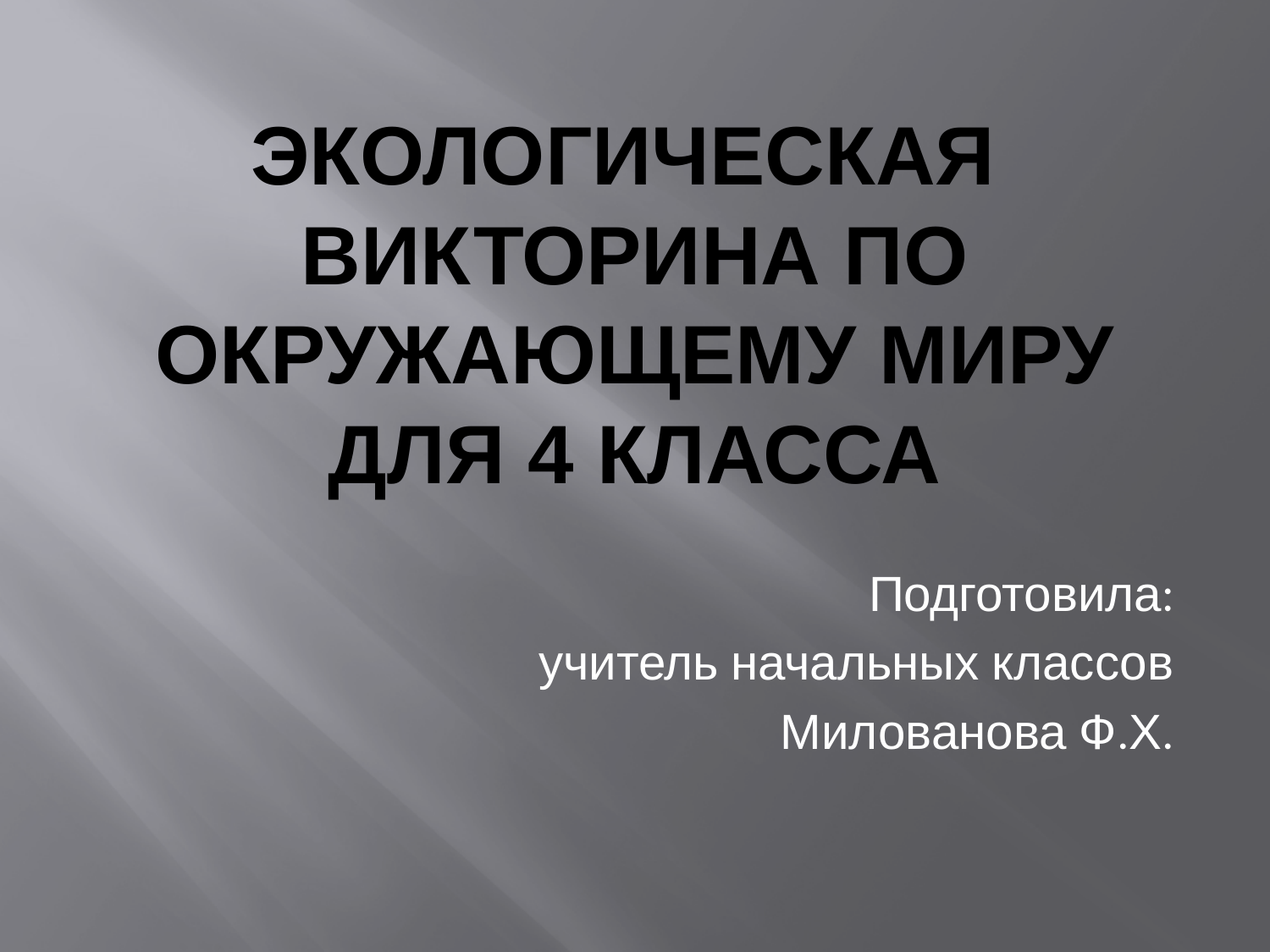

# Экологическая  викторина по окружающему миру для 4 класса
Подготовила:
учитель начальных классов
Милованова Ф.Х.